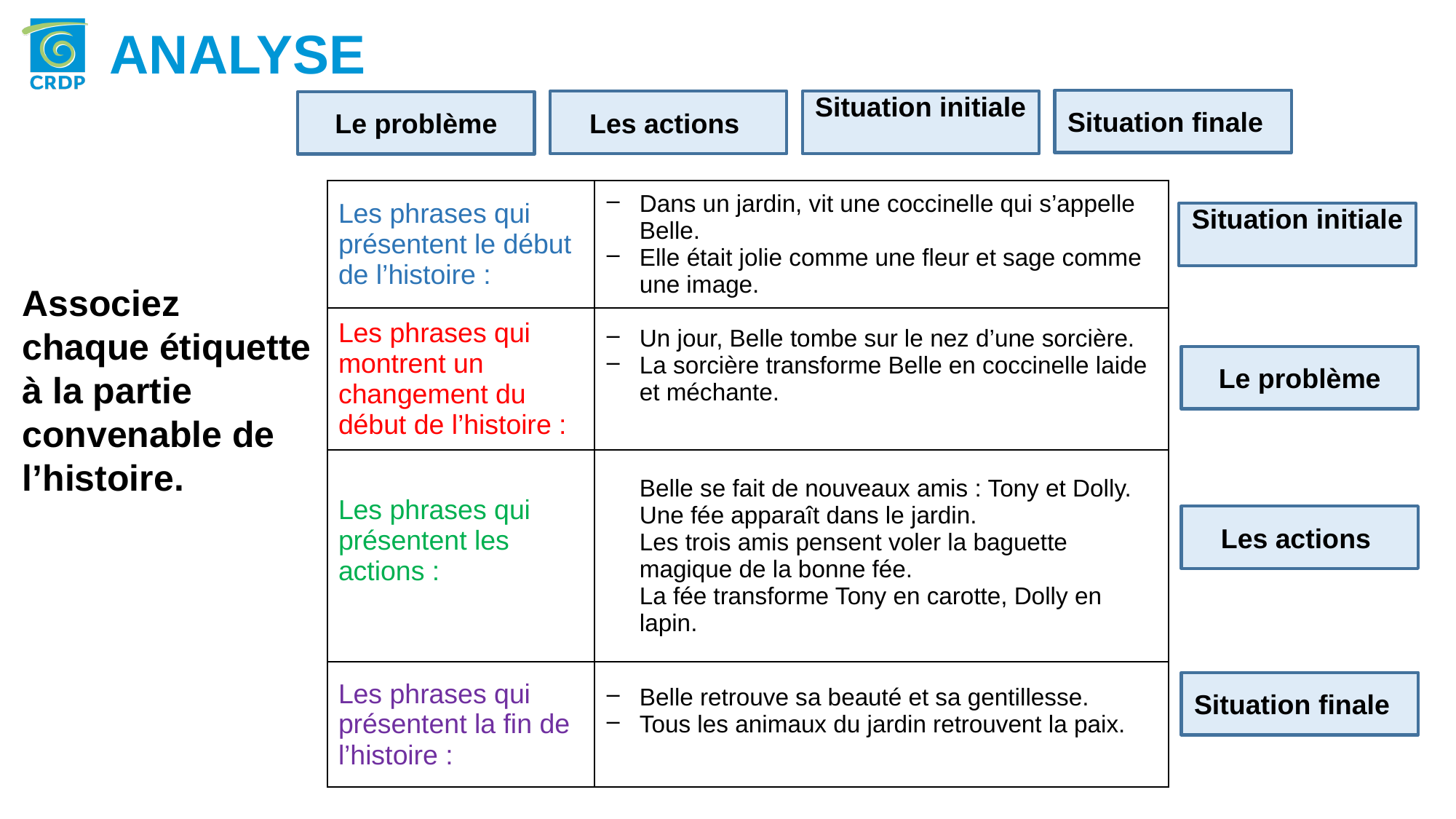

ANALYSE
Situation finale
Situation initiale
Les actions
Le problème
| Les phrases qui présentent le début de l’histoire : | Dans un jardin, vit une coccinelle qui s’appelle Belle. Elle était jolie comme une fleur et sage comme une image. |
| --- | --- |
| Les phrases qui montrent un changement du début de l’histoire : | Un jour, Belle tombe sur le nez d’une sorcière. La sorcière transforme Belle en coccinelle laide et méchante. |
| Les phrases qui présentent les actions : | Belle se fait de nouveaux amis : Tony et Dolly. Une fée apparaît dans le jardin. Les trois amis pensent voler la baguette magique de la bonne fée. La fée transforme Tony en carotte, Dolly en lapin. |
| Les phrases qui présentent la fin de l’histoire : | Belle retrouve sa beauté et sa gentillesse. Tous les animaux du jardin retrouvent la paix. |
Situation initiale

Associez chaque étiquette à la partie convenable de l’histoire.
Le problème
Les actions
Situation finale